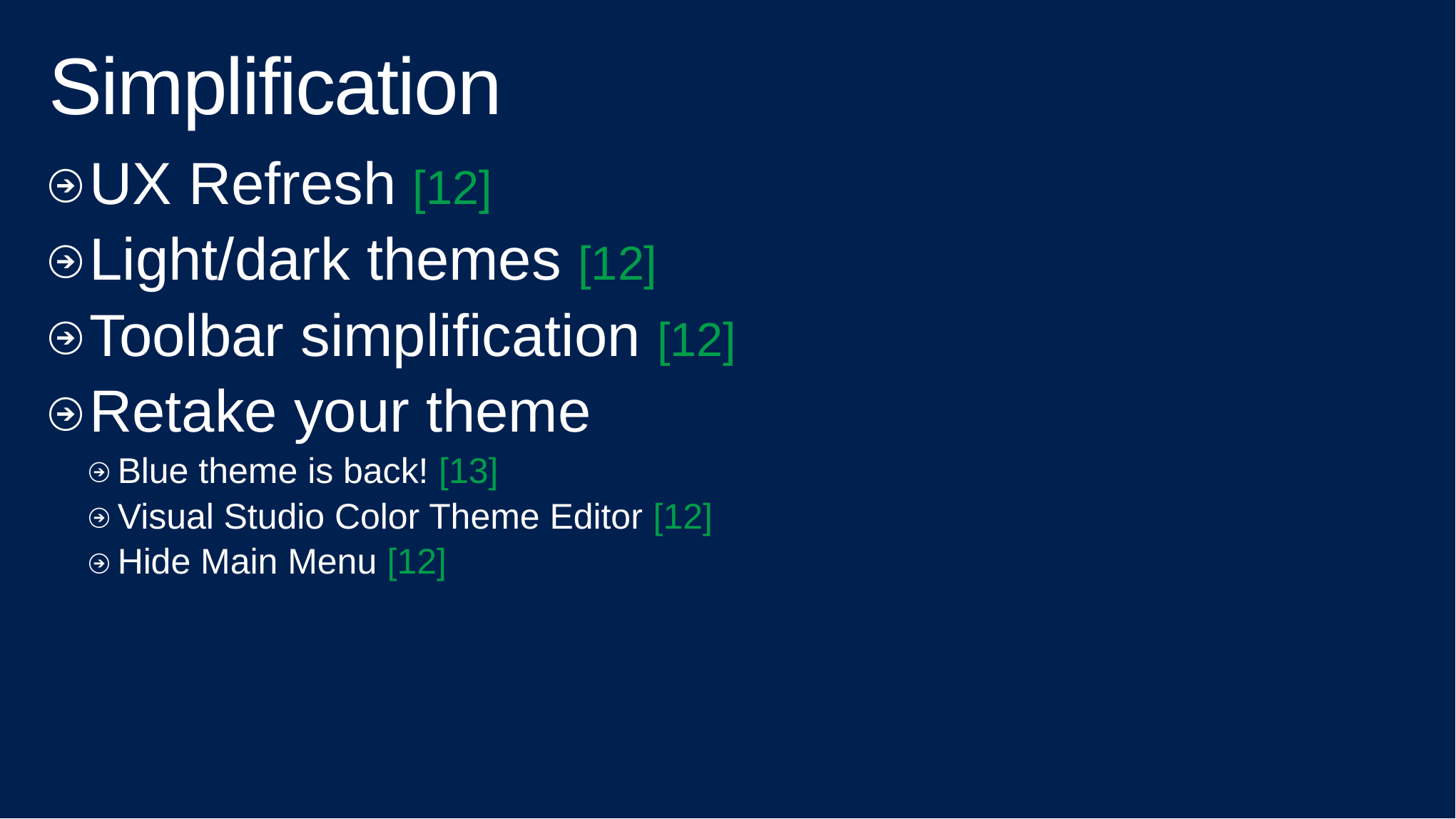

# Simplification
UX Refresh [12]
Light/dark themes [12]
Toolbar simplification [12]
Retake your theme
Blue theme is back! [13]
Visual Studio Color Theme Editor [12]
Hide Main Menu [12]